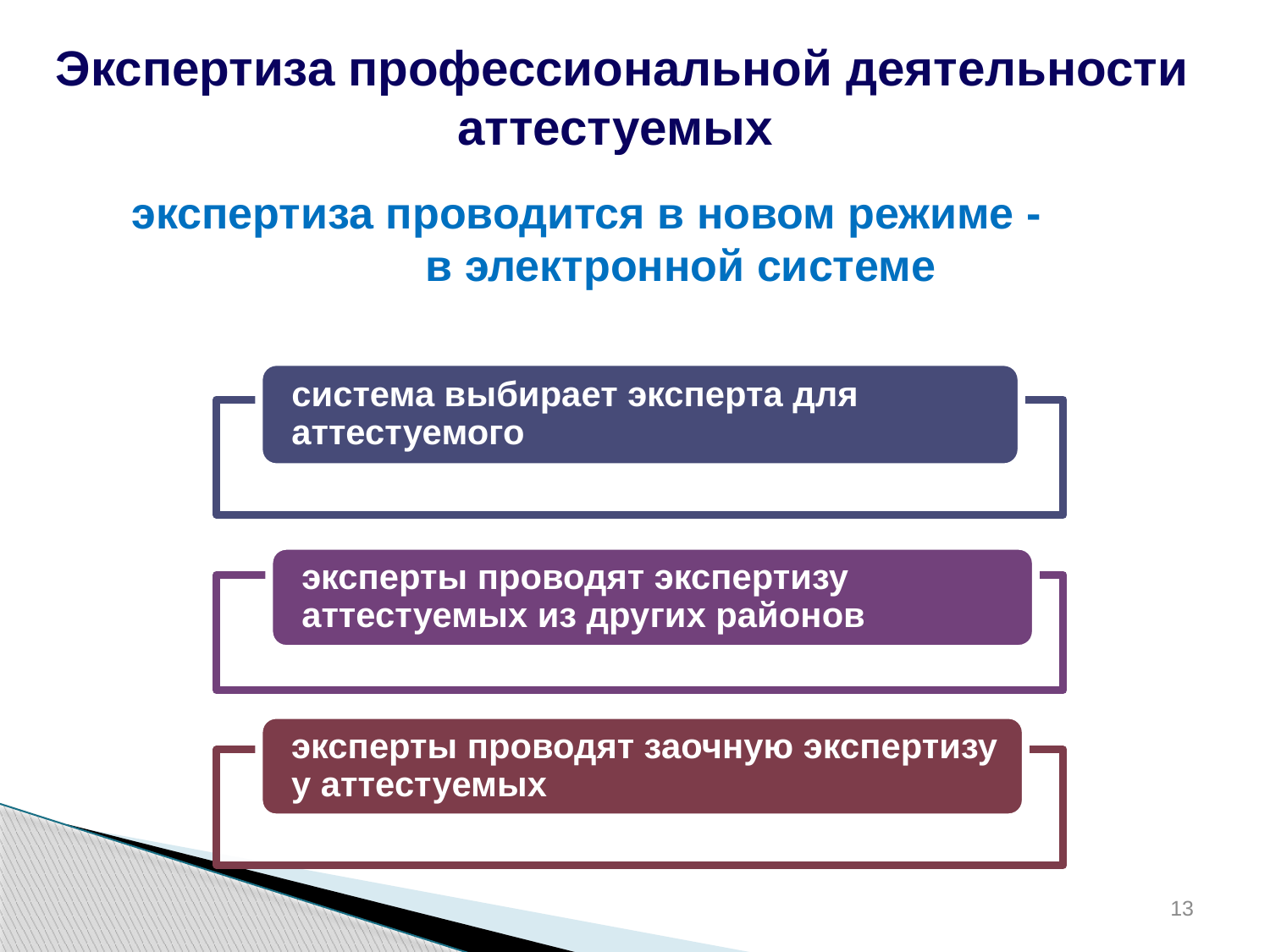

Экспертиза профессиональной деятельности аттестуемых
экспертиза проводится в новом режиме -
в электронной системе

система выбирает эксперта для аттестуемого
эксперты проводят экспертизу аттестуемых из других районов
эксперты проводят заочную экспертизу у аттестуемых
13